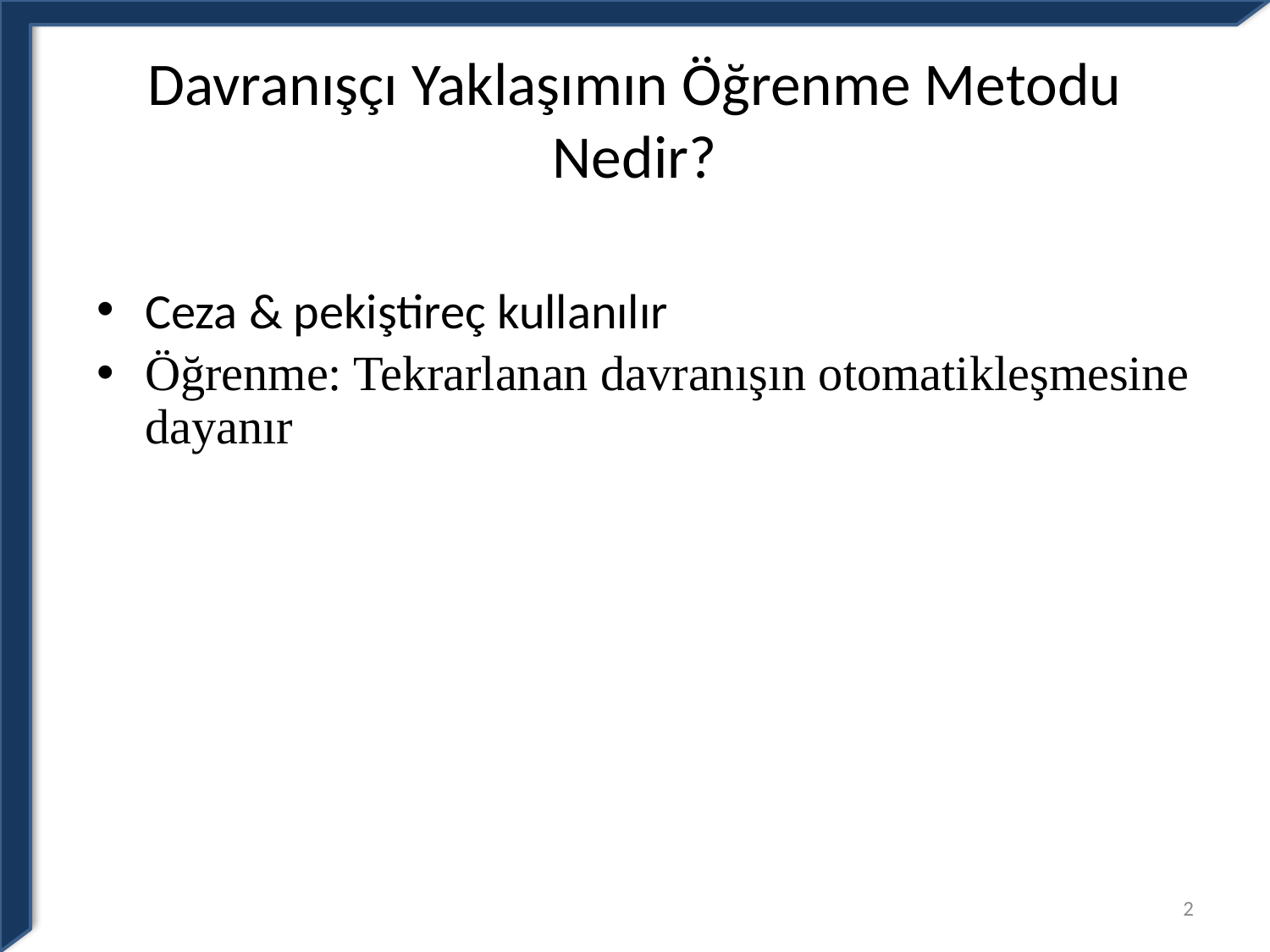

# Davranışçı Yaklaşımın Öğrenme Metodu Nedir?
Ceza & pekiştireç kullanılır
Öğrenme: Tekrarlanan davranışın otomatikleşmesine dayanır
2